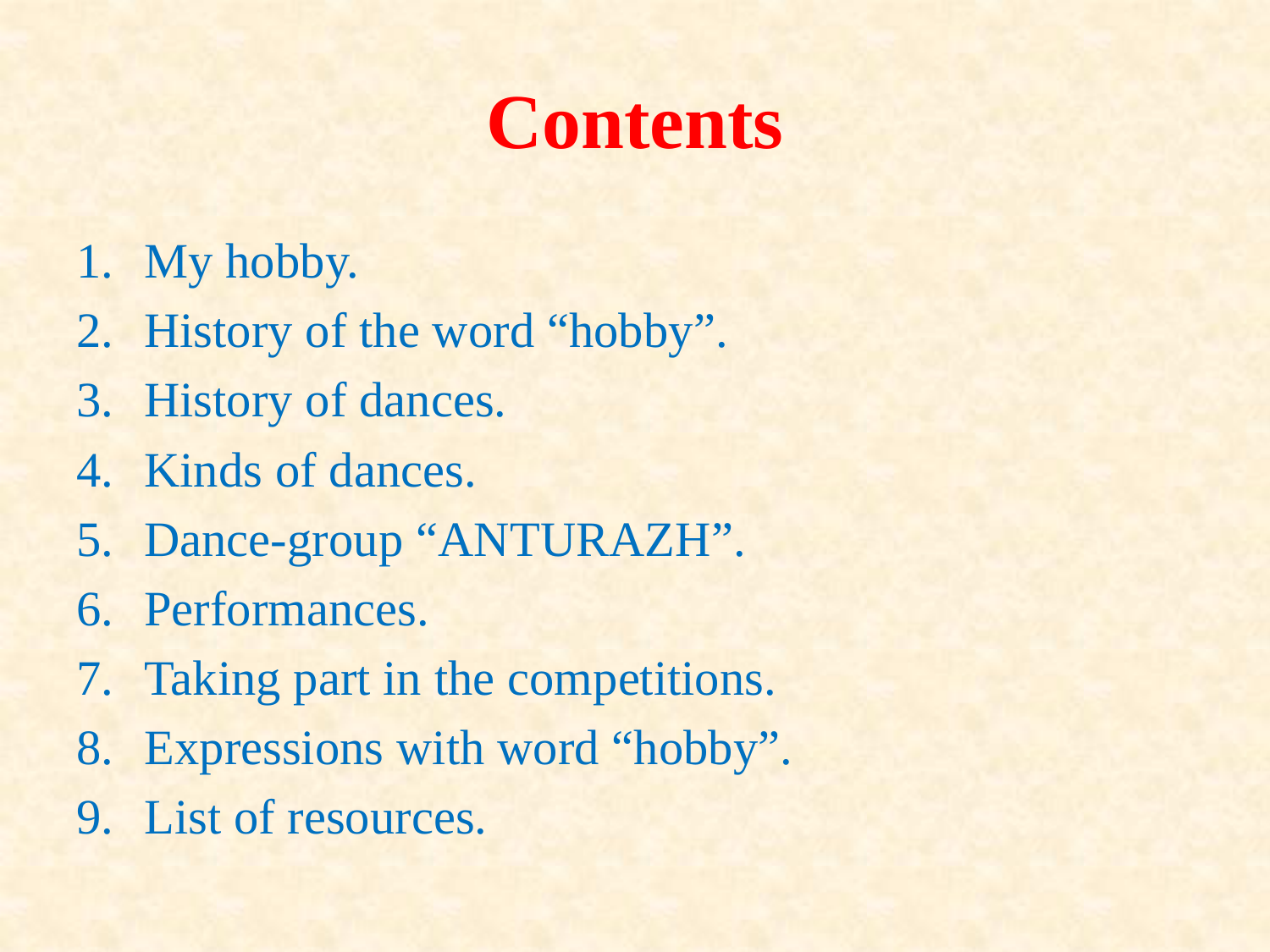

# Contents
My hobby.
History of the word “hobby”.
History of dances.
Kinds of dances.
Dance-group “ANTURAZH”.
Performances.
Taking part in the competitions.
Expressions with word “hobby”.
List of resources.